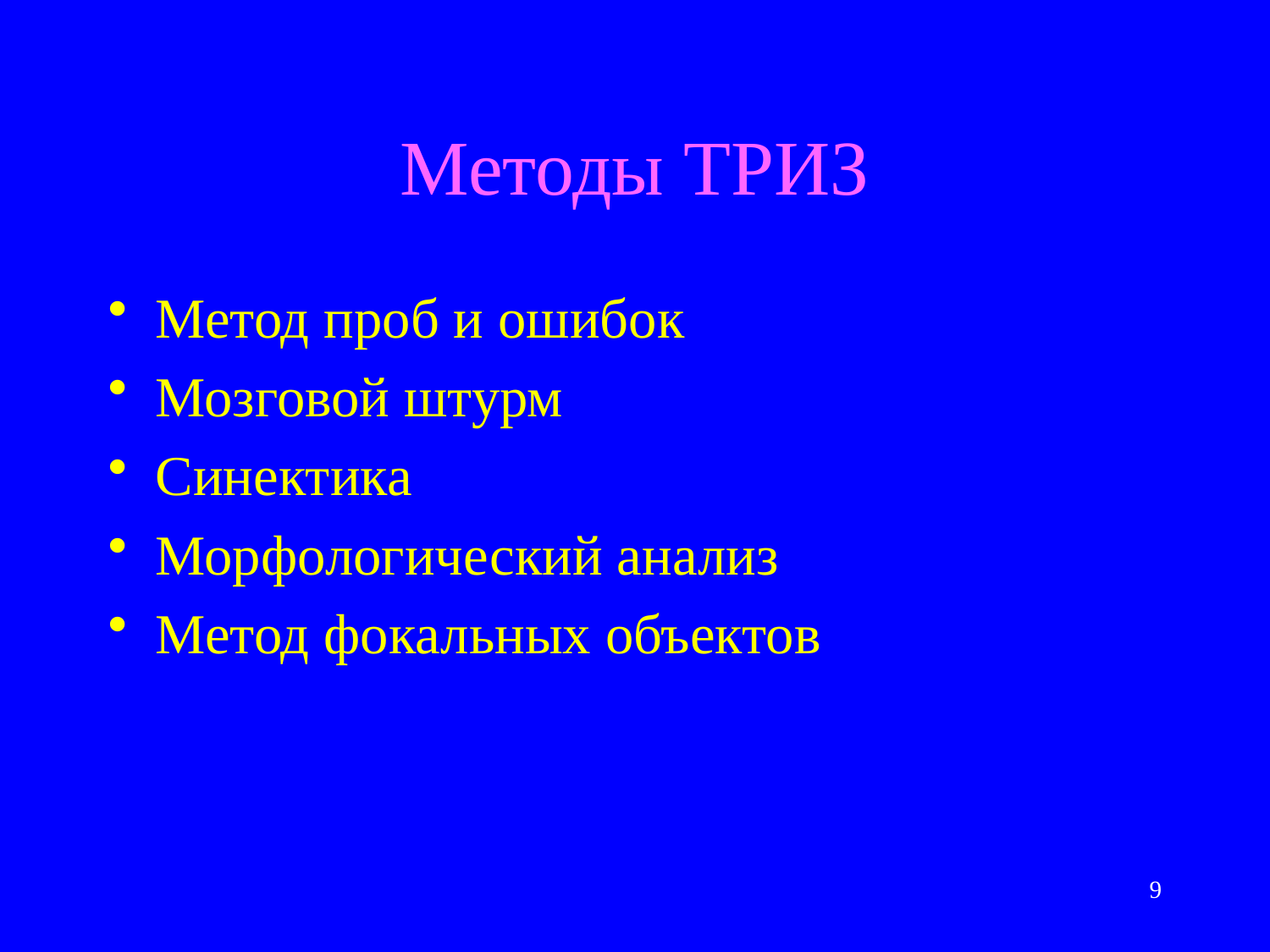

# Методы ТРИЗ
Метод проб и ошибок
Мозговой штурм
Синектика
Морфологический анализ
Метод фокальных объектов
9